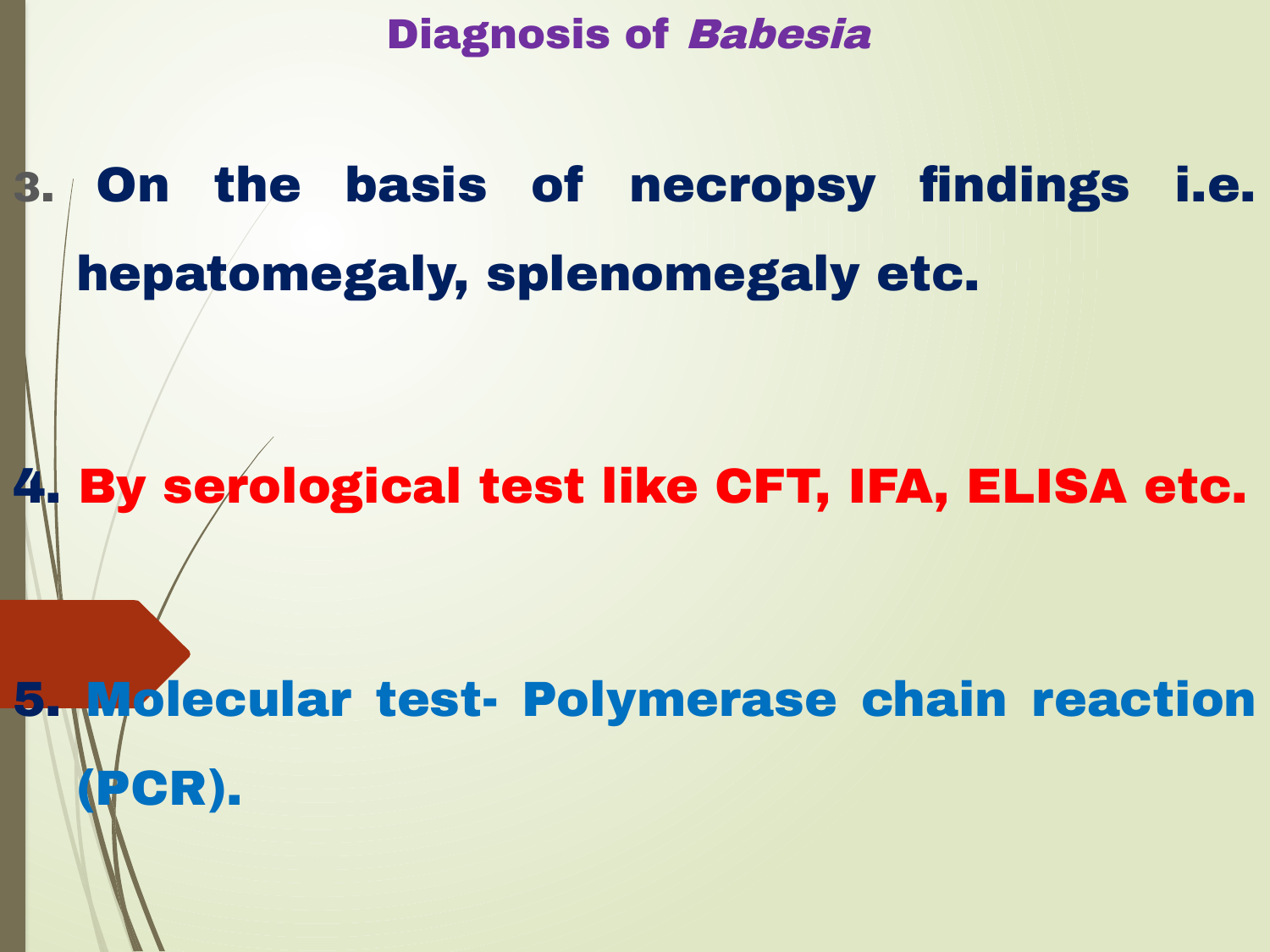

# Diagnosis of Babesia
3. On the basis of necropsy findings i.e. hepatomegaly, splenomegaly etc.

4. By serological test like CFT, IFA, ELISA etc.

5. Molecular test- Polymerase chain reaction (PCR).